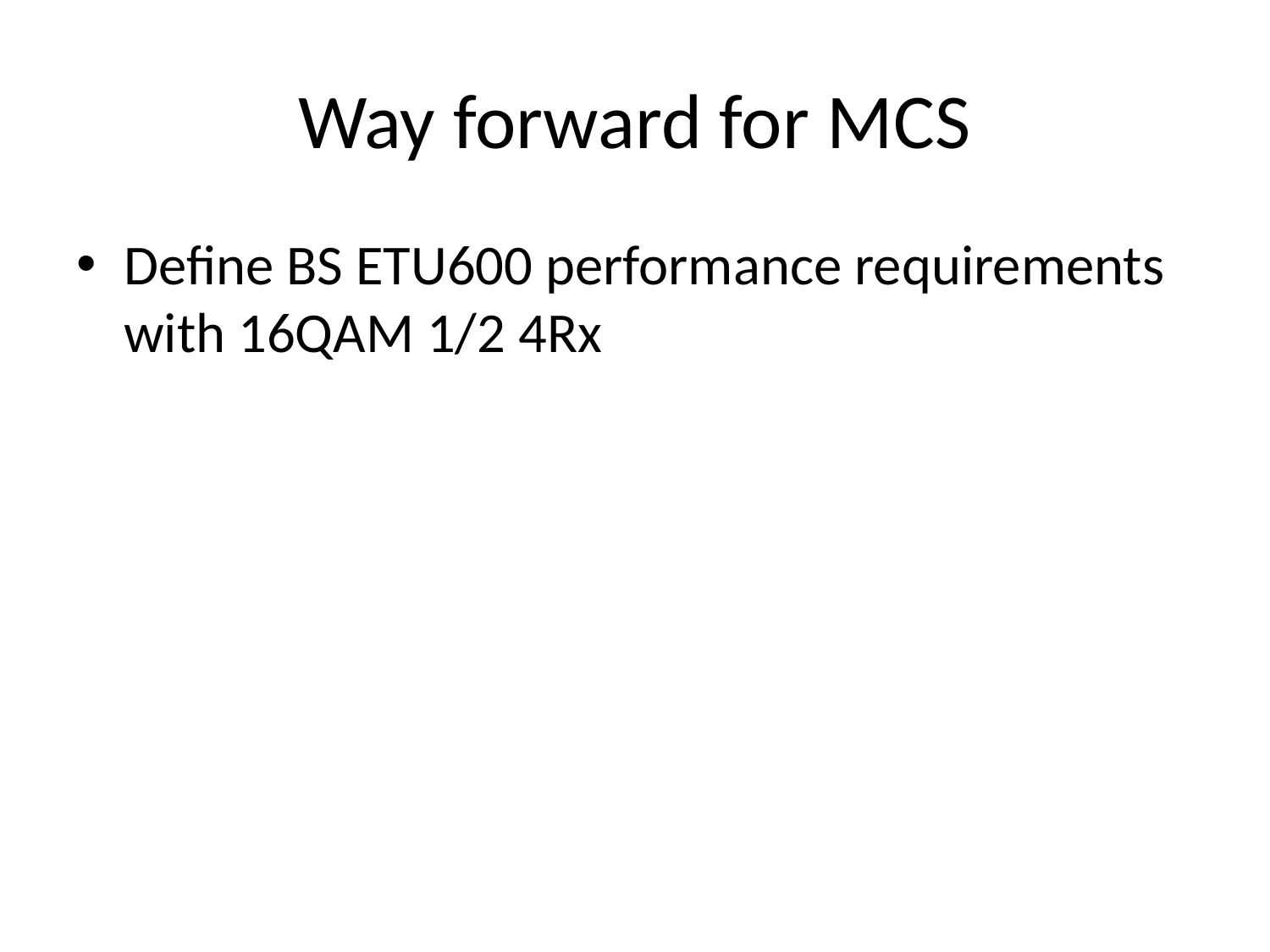

# Way forward for MCS
Define BS ETU600 performance requirements with 16QAM 1/2 4Rx